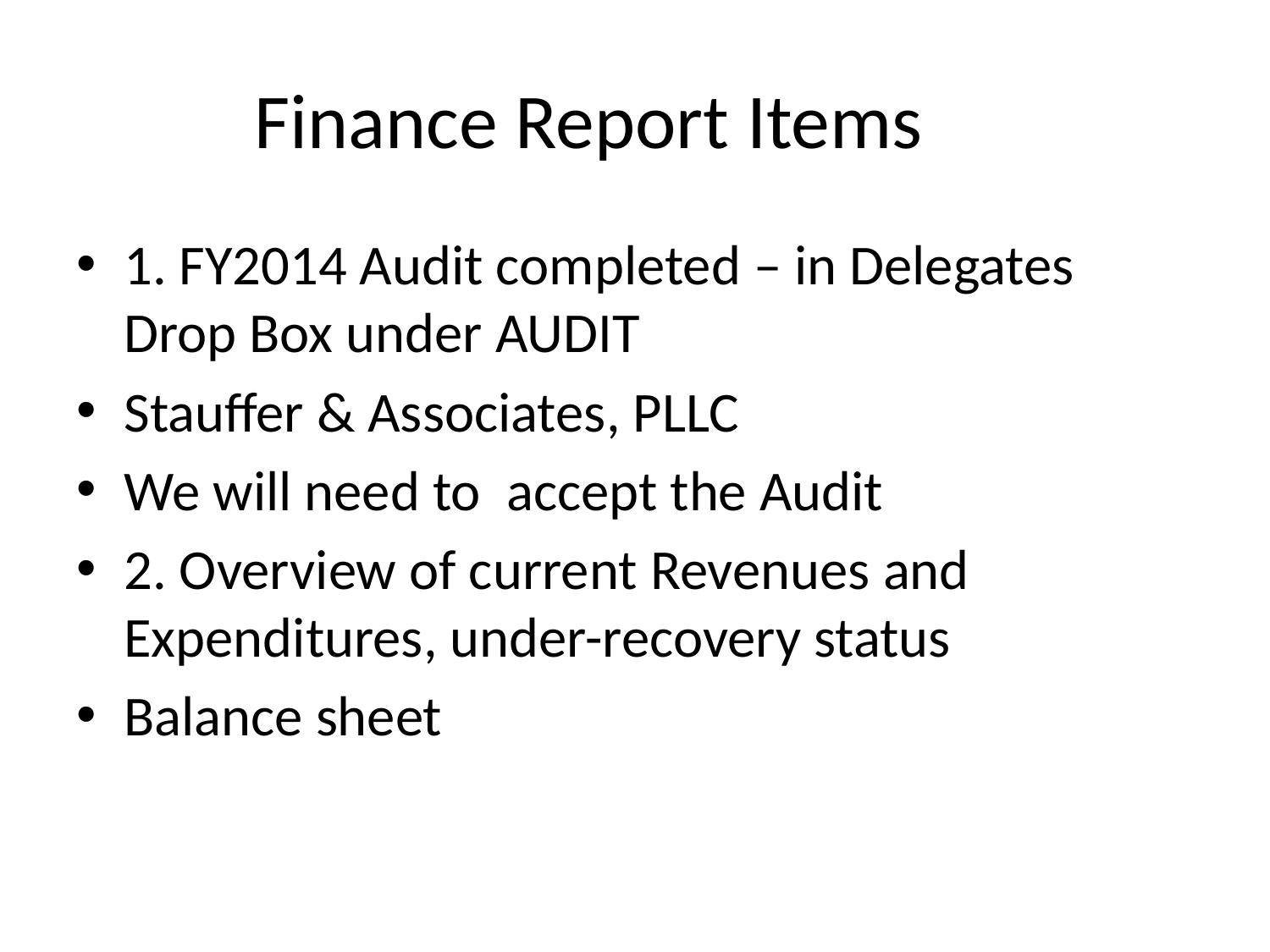

# Finance Report Items
1. FY2014 Audit completed – in Delegates Drop Box under AUDIT
Stauffer & Associates, PLLC
We will need to  accept the Audit
2. Overview of current Revenues and Expenditures, under-recovery status
Balance sheet